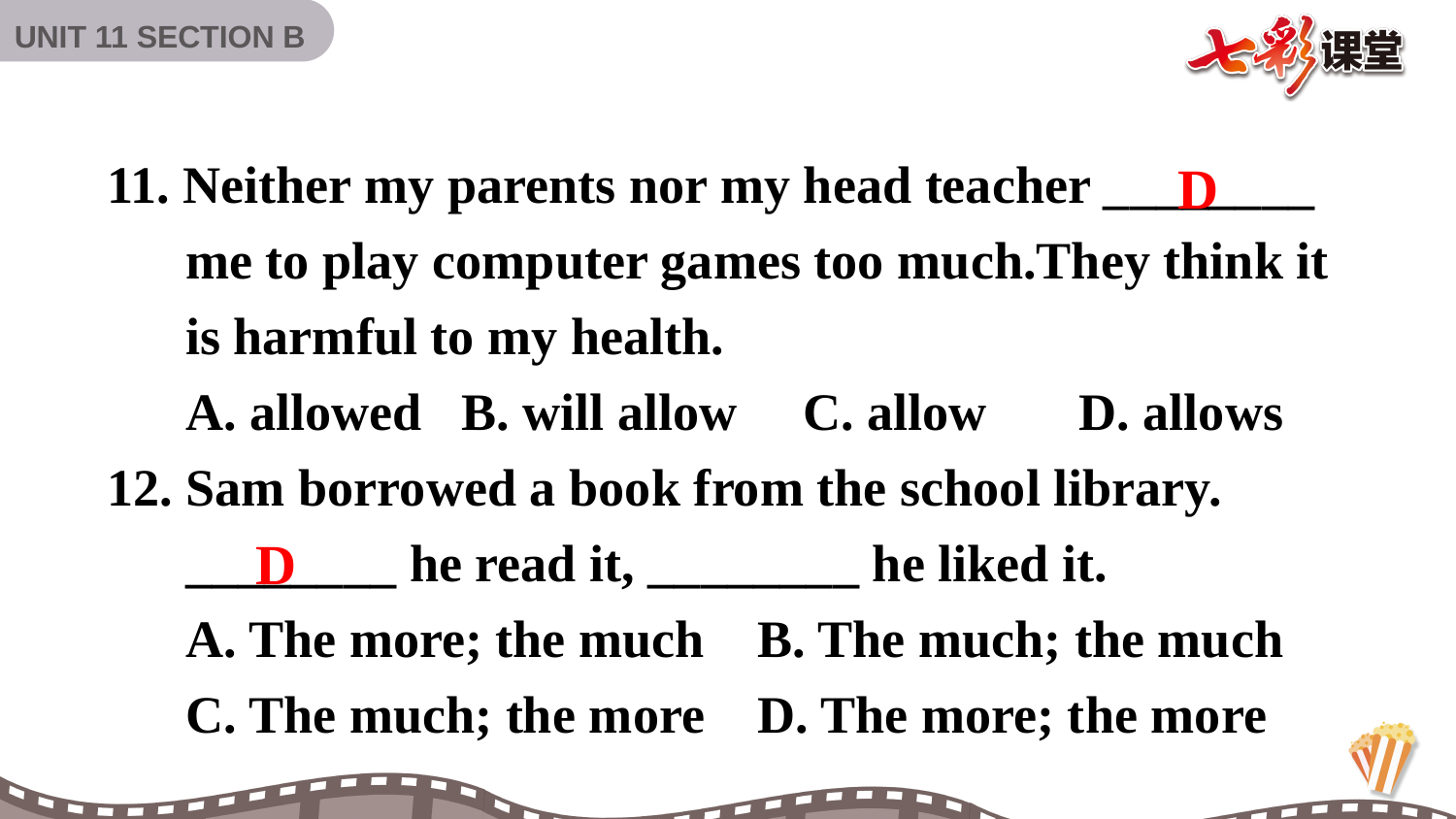

11. Neither my parents nor my head teacher ________
      me to play computer games too much.They think it
      is harmful to my health.
      A. allowed   B. will allow     C. allow       D. allows
12. Sam borrowed a book from the school library.
      ________ he read it, ________ he liked it.
      A. The more; the much    B. The much; the much
      C. The much; the more    D. The more; the more
D
D